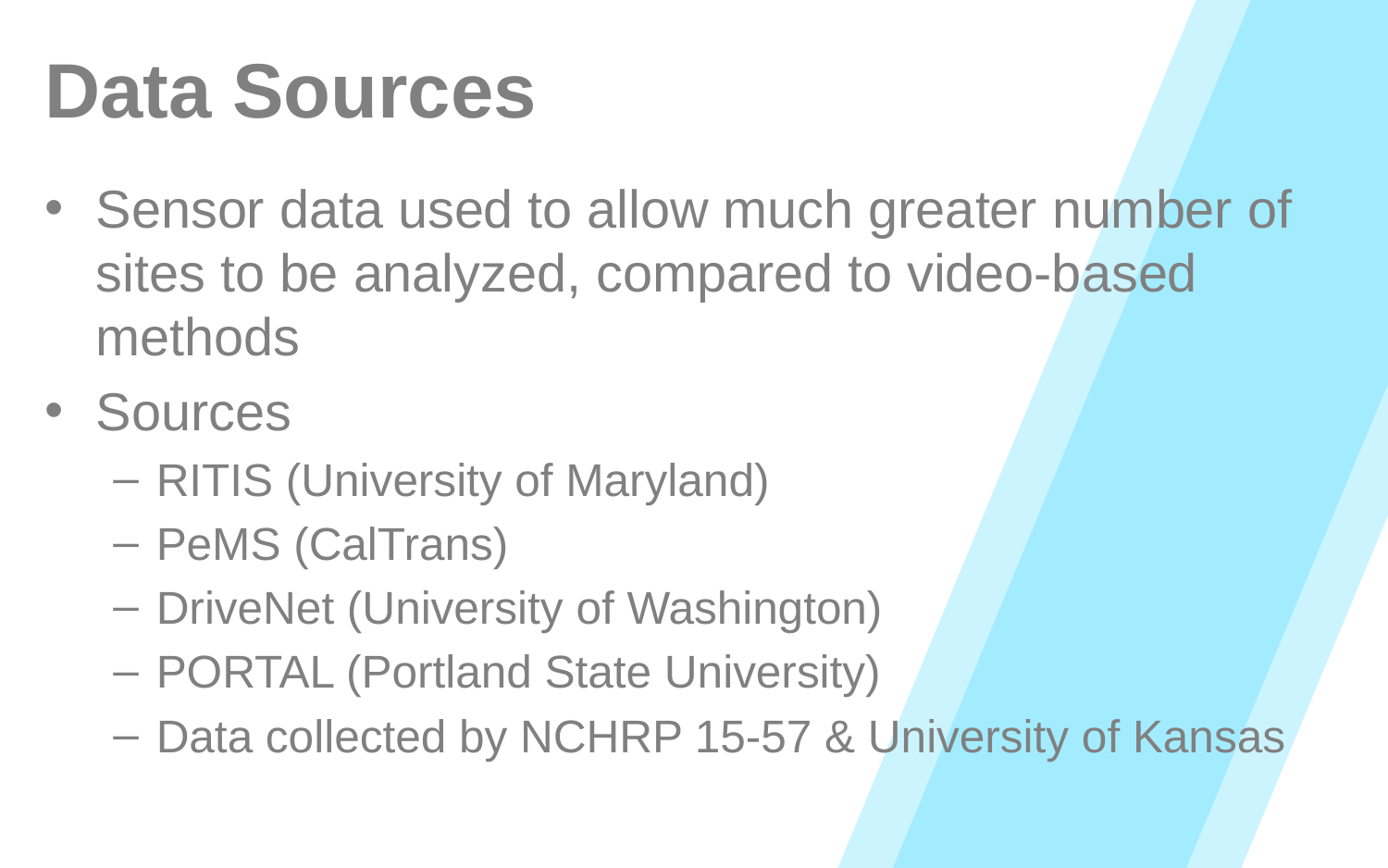

# Data Sources
Sensor data used to allow much greater number of sites to be analyzed, compared to video-based methods
Sources
RITIS (University of Maryland)
PeMS (CalTrans)
DriveNet (University of Washington)
PORTAL (Portland State University)
Data collected by NCHRP 15-57 & University of Kansas